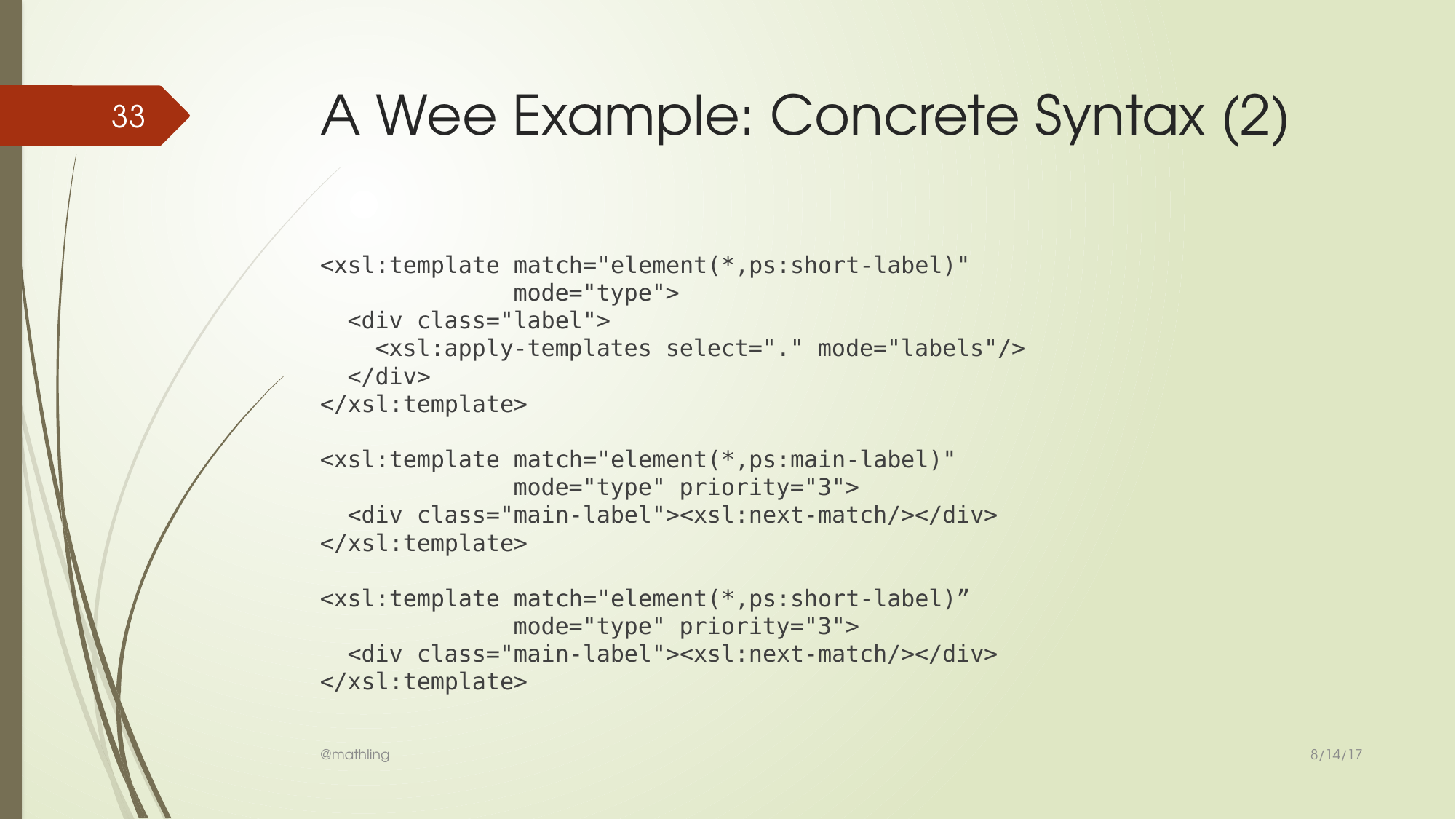

# A Wee Example: Concrete Syntax (2)
33

<xsl:template match="element(*,ps:short-label)"
              mode="type">
  <div class="label">
    <xsl:apply-templates select="." mode="labels"/>
  </div>
</xsl:template>

<xsl:template match="element(*,ps:main-label)"
              mode="type" priority="3">
  <div class="main-label"><xsl:next-match/></div>
</xsl:template>

<xsl:template match="element(*,ps:short-label)”
              mode="type" priority="3">
  <div class="main-label"><xsl:next-match/></div>
</xsl:template>

8/14/17
@mathling